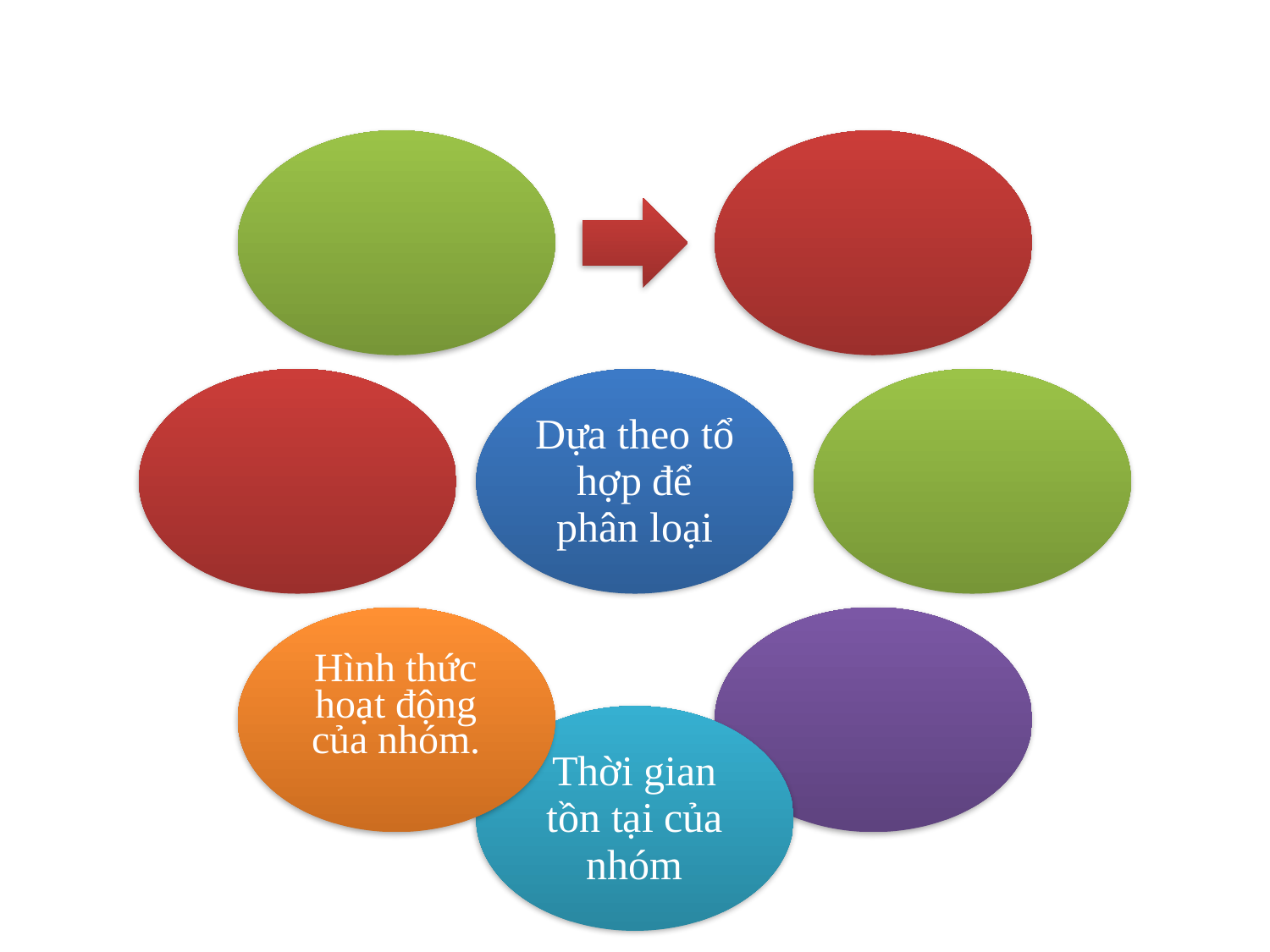

Dựa theo tổ hợp để phân loại
Thời gian tồn tại của nhóm
Hình thức hoạt động của nhóm.